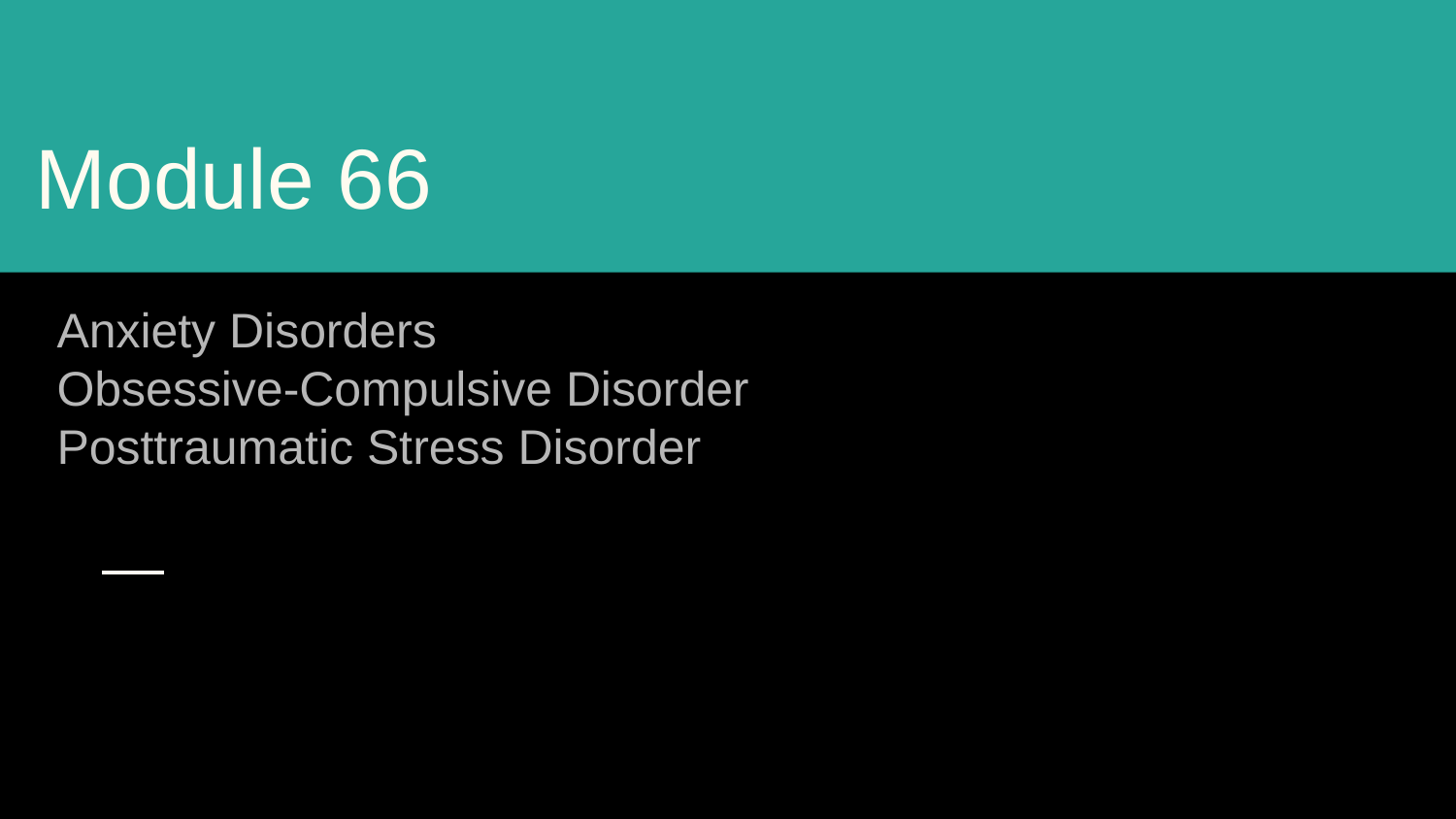

# Module 66
Anxiety Disorders
Obsessive-Compulsive Disorder
Posttraumatic Stress Disorder